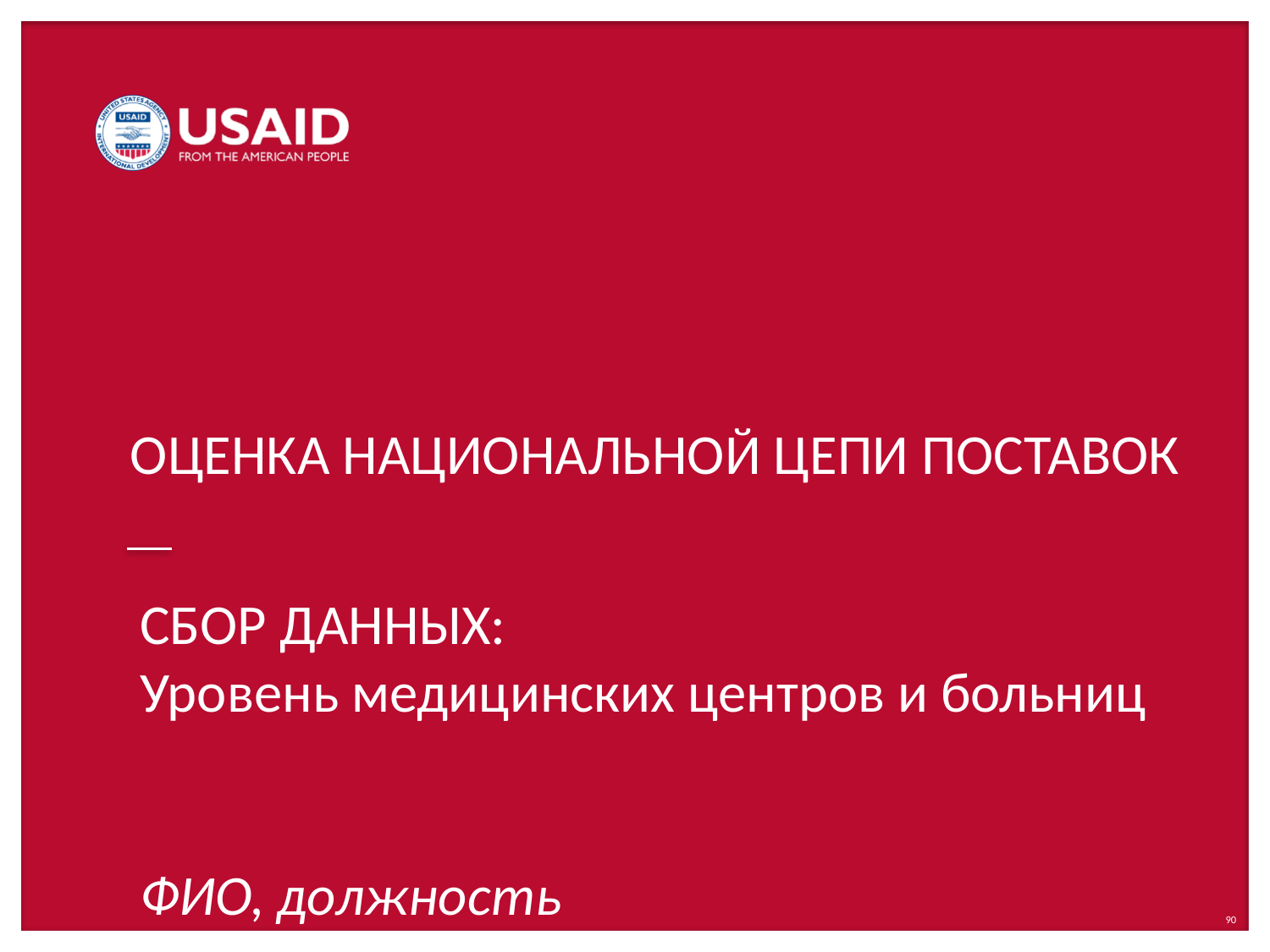

# СБОР ДАННЫХ: Уровень медицинских центров и больниц ФИО, должность
90